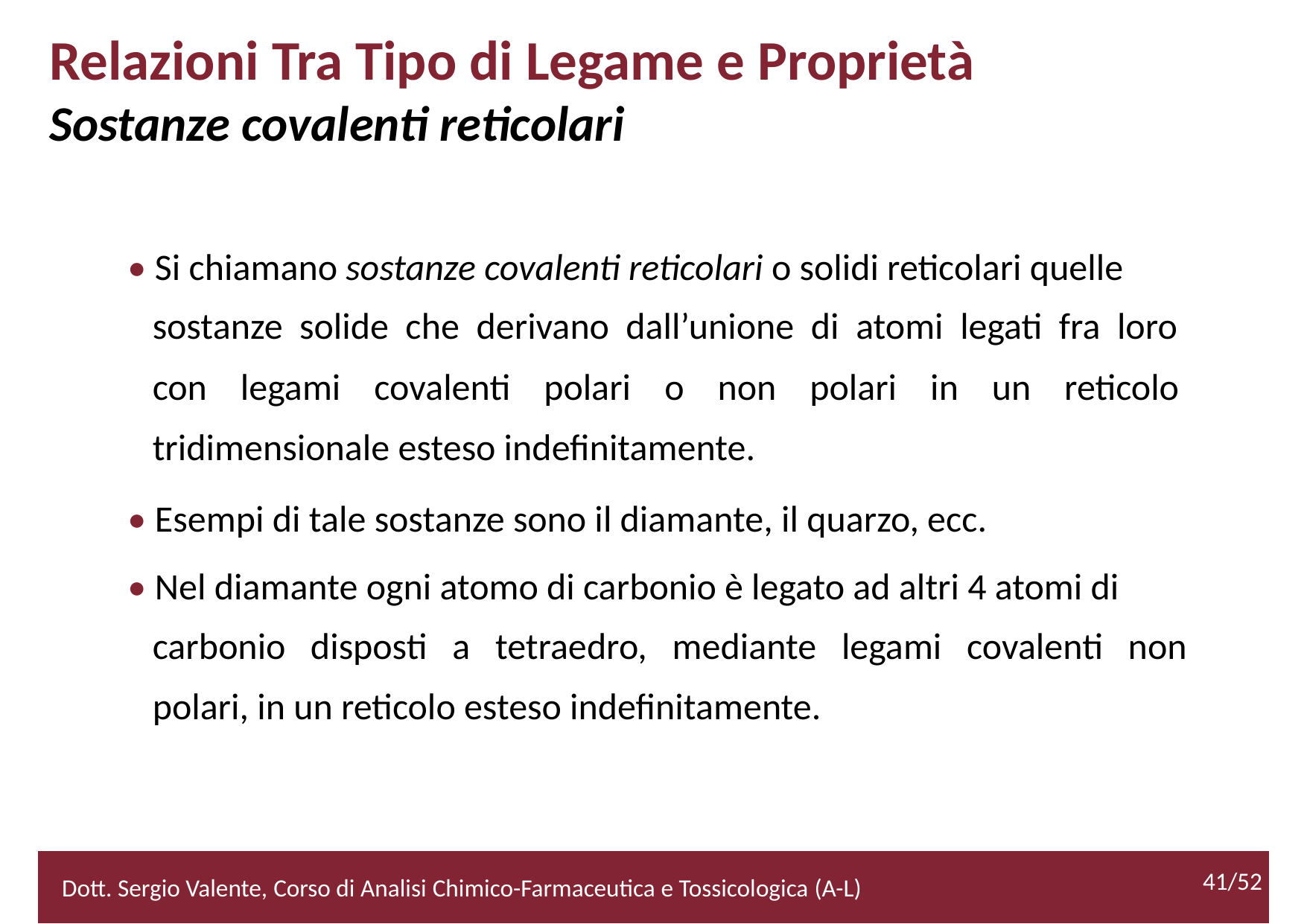

Relazioni Tra Tipo di Legame e Proprietà
Sostanze covalenti reticolari
• Si chiamano sostanze covalenti reticolari o solidi reticolari quelle

		sostanze  solide  che  derivano  dall’unione  di  atomi  legati  fra  loro

		con    legami    covalenti    polari    o    non    polari    in    un    reticolo

		tridimensionale esteso indefinitamente.

• Esempi di tale sostanze sono il diamante, il quarzo, ecc.

• Nel diamante ogni atomo di carbonio è legato ad altri 4 atomi di

		carbonio   disposti   a   tetraedro,   mediante   legami   covalenti   non

		polari, in un reticolo esteso indefinitamente.

			41/52

41/52
Dott. Sergio Valente, Corso di Analisi Chimico-Farmaceutica e Tossicologica (A-L)